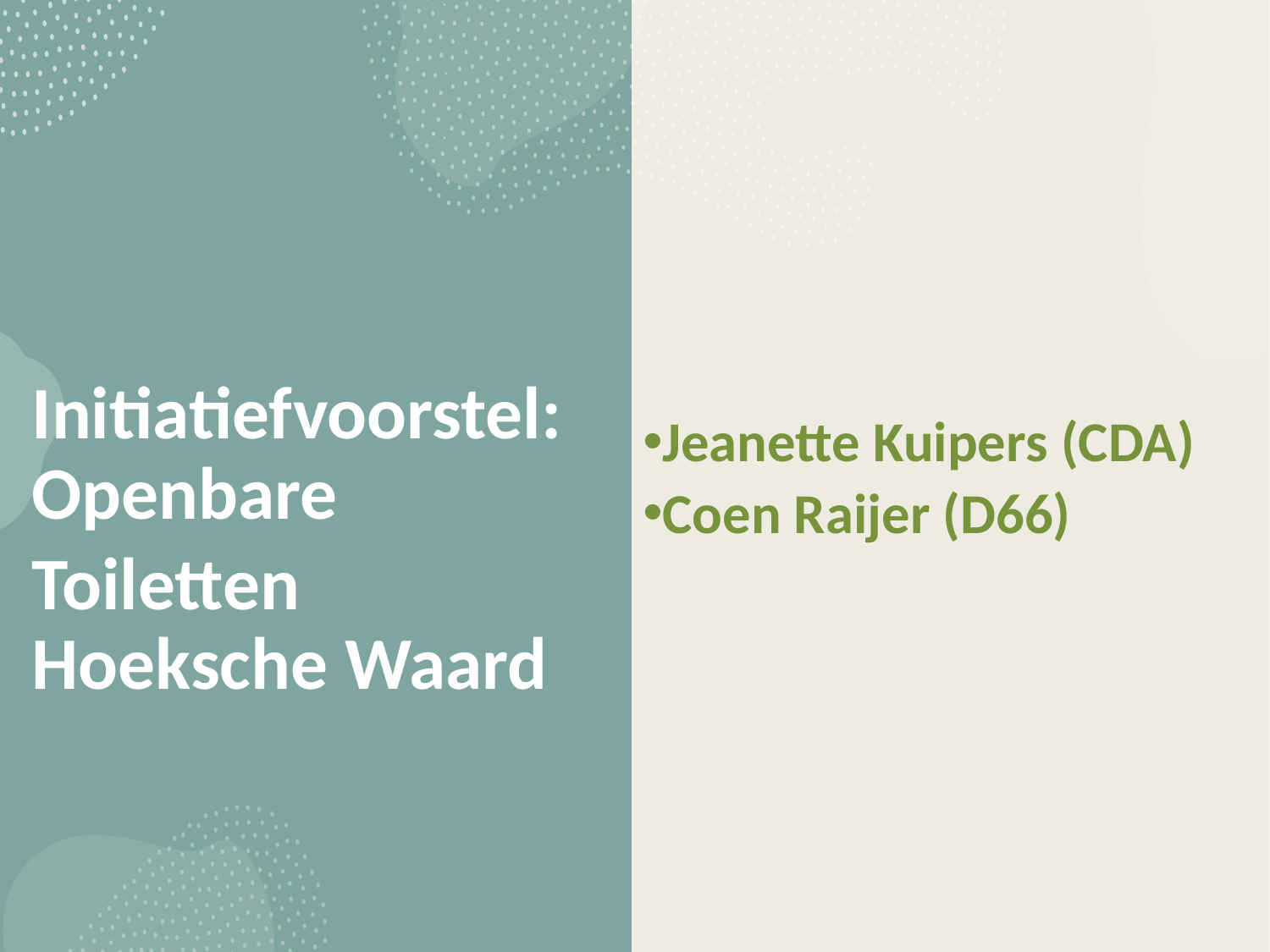

Jeanette Kuipers (CDA)
Coen Raijer (D66)

Initiatiefvoorstel:
Openbare
Toiletten Hoeksche Waard